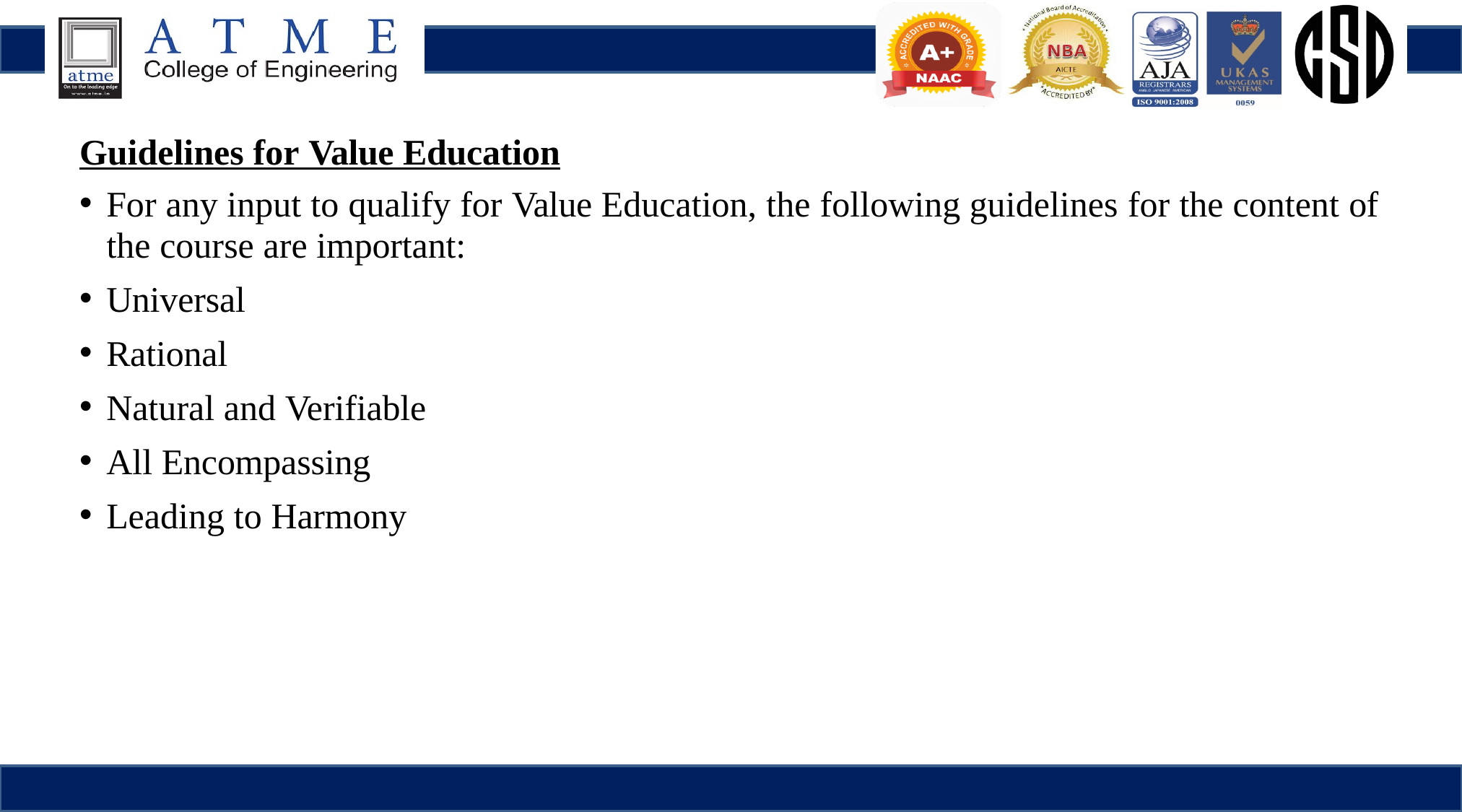

Guidelines for Value Education
For any input to qualify for Value Education, the following guidelines for the content of
the course are important:
Universal
Rational
Natural and Verifiable
All Encompassing
Leading to Harmony